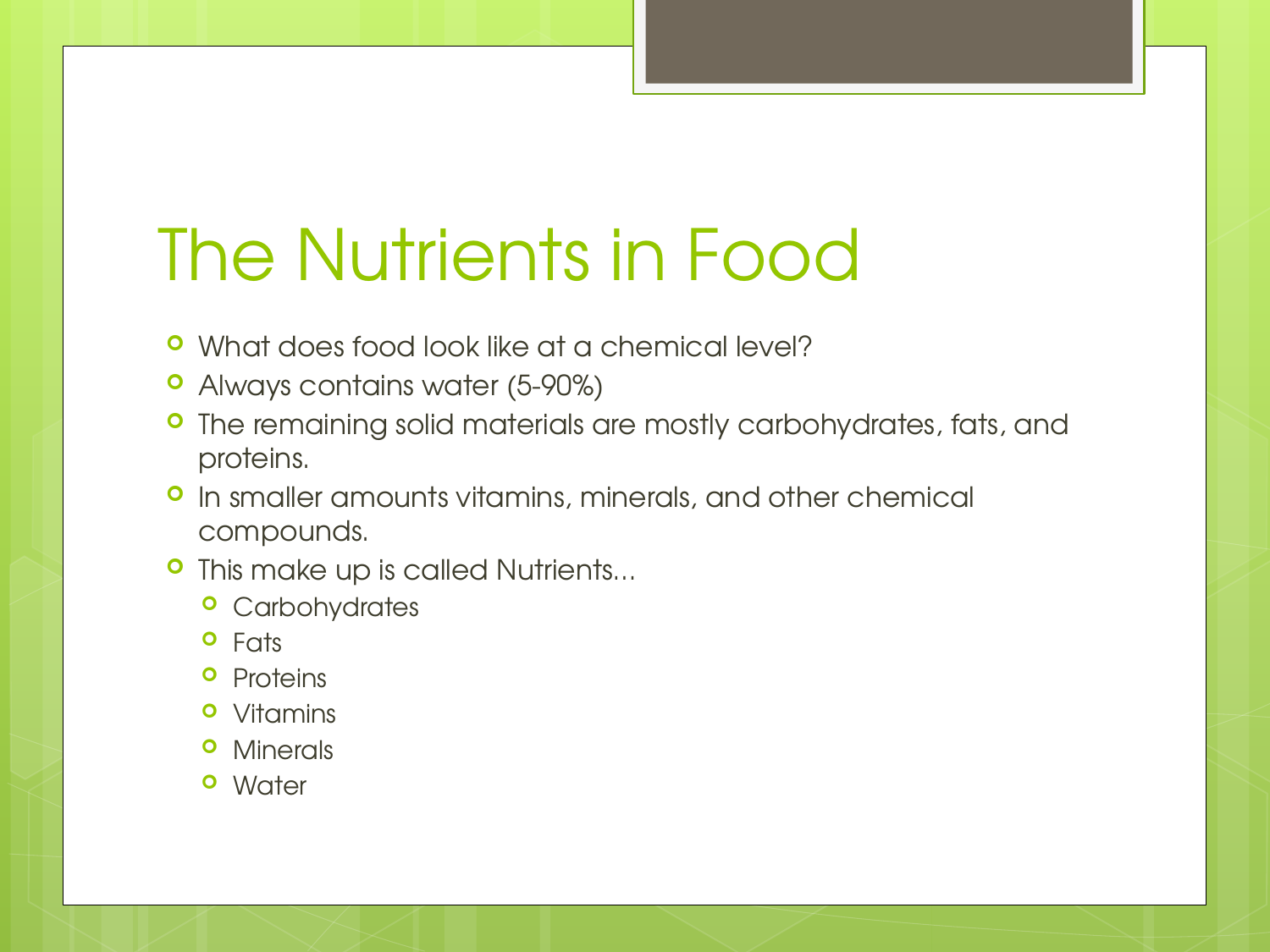

# The Nutrients in Food
What does food look like at a chemical level?
Always contains water (5-90%)
The remaining solid materials are mostly carbohydrates, fats, and proteins.
In smaller amounts vitamins, minerals, and other chemical compounds.
This make up is called Nutrients…
Carbohydrates
Fats
Proteins
Vitamins
Minerals
Water